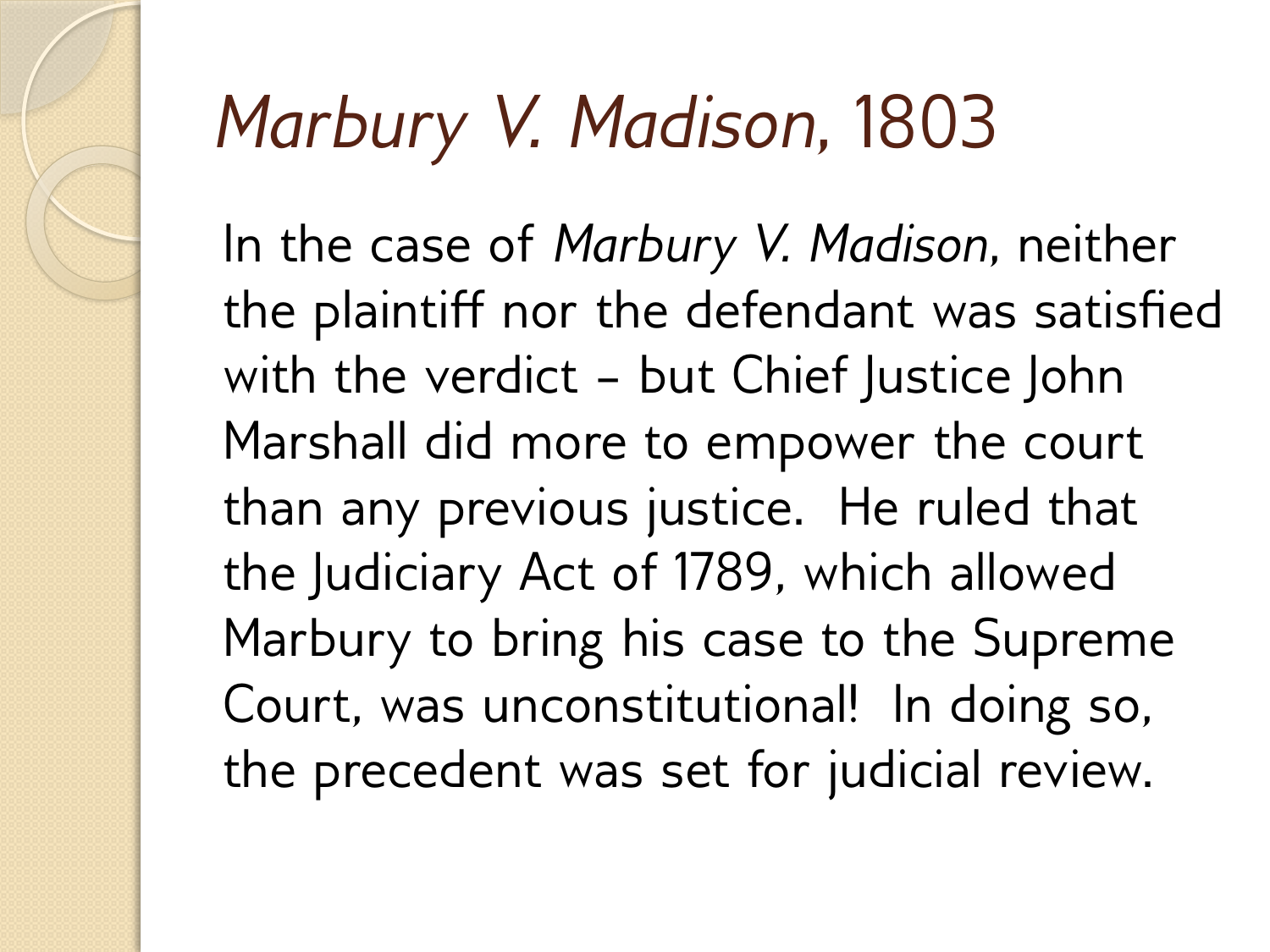

# Marbury V. Madison, 1803
In the case of Marbury V. Madison, neither the plaintiff nor the defendant was satisfied with the verdict – but Chief Justice John Marshall did more to empower the court than any previous justice.  He ruled that the Judiciary Act of 1789, which allowed Marbury to bring his case to the Supreme Court, was unconstitutional!  In doing so, the precedent was set for judicial review.